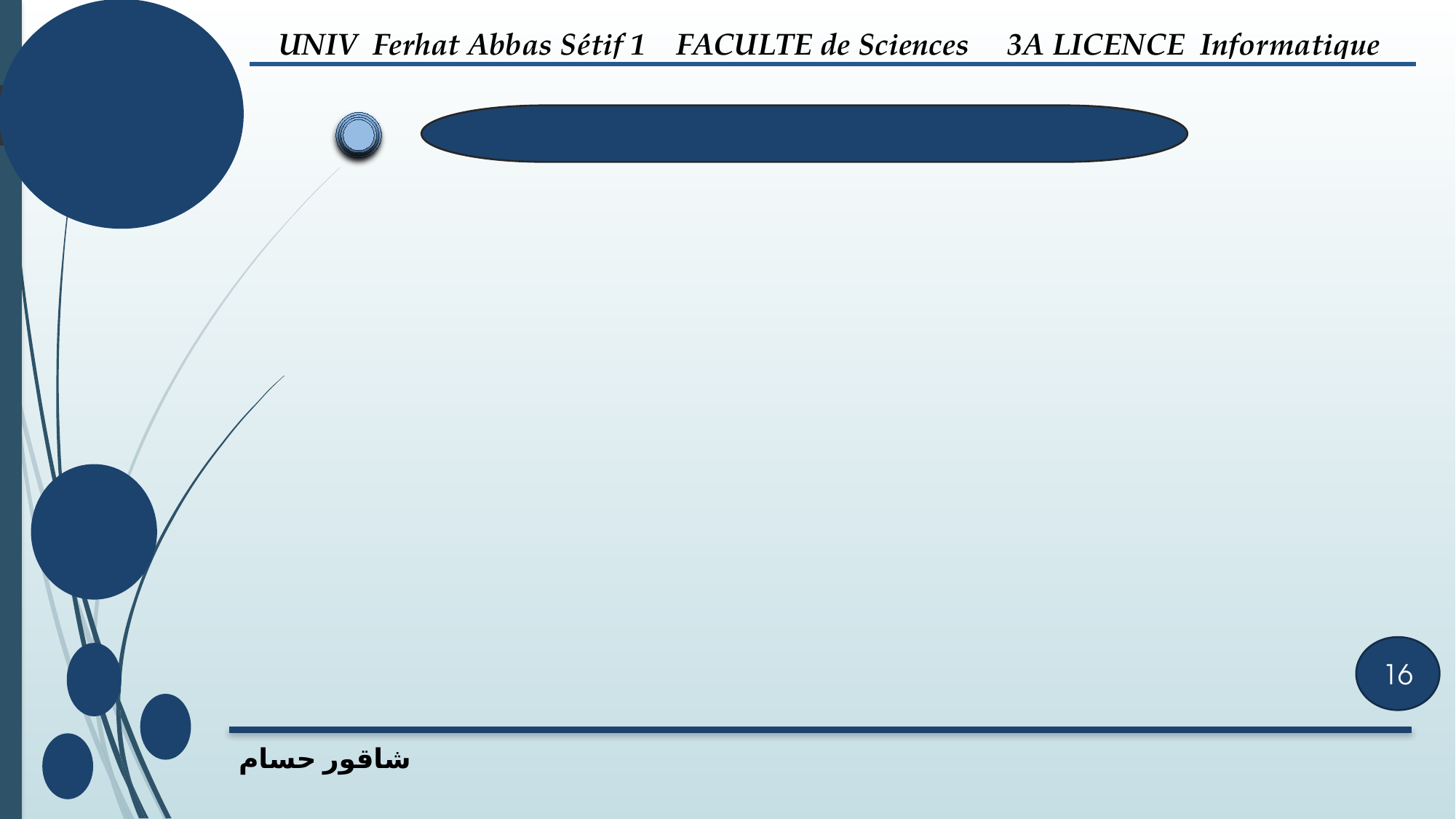

UNIV  Ferhat Abbas Sétif 1    FACULTE de Sciences     3A LICENCE  Informatique

16

شاقور حسام